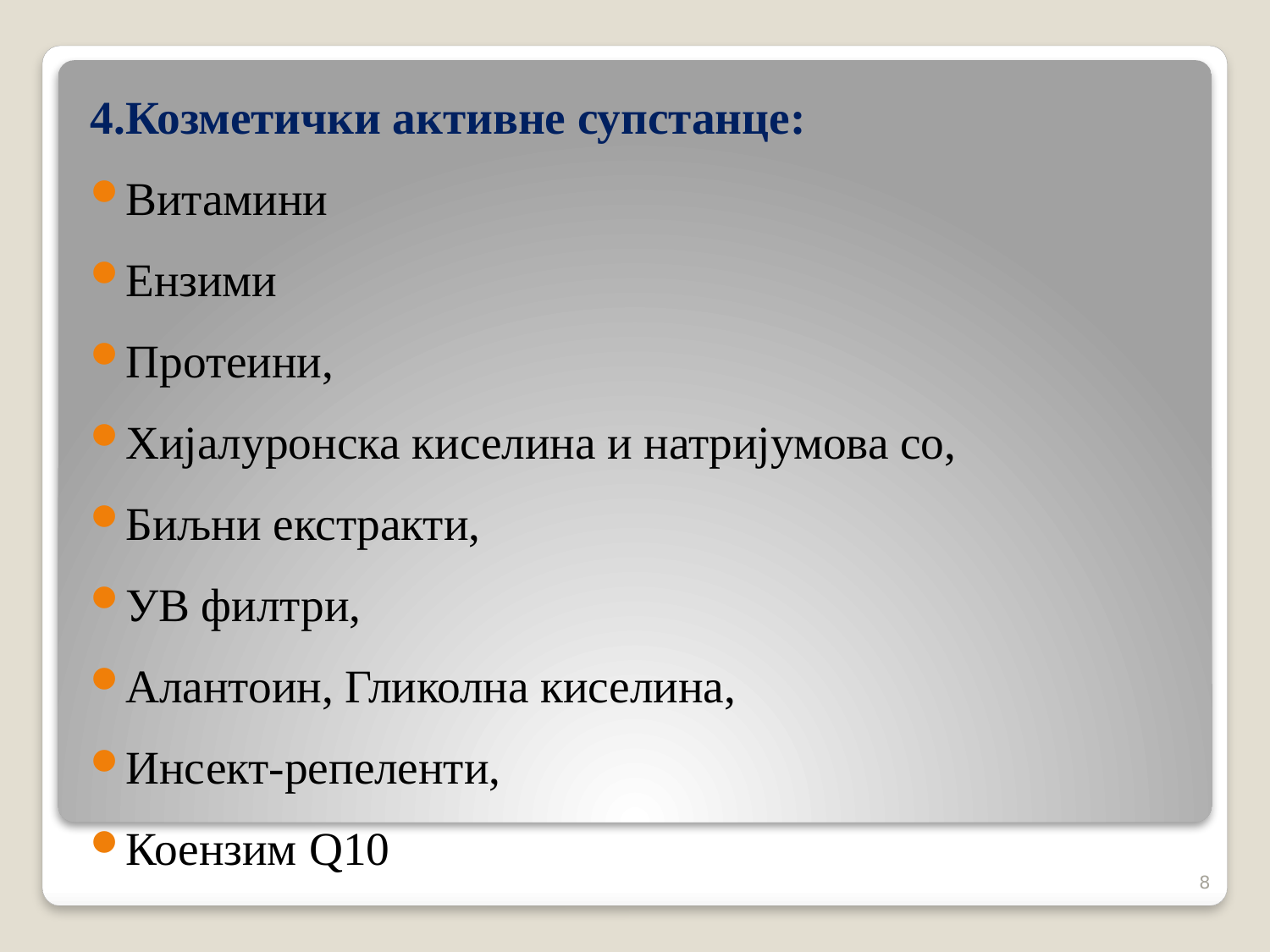

4.Козметички активне супстанце:
Витамини
Ензими
Протеини,
Хијалуронска киселина и натријумова со,
Биљни екстракти,
УВ филтри,
Алантоин, Гликолна киселина,
Инсект-репеленти,
Коензим Q10

8